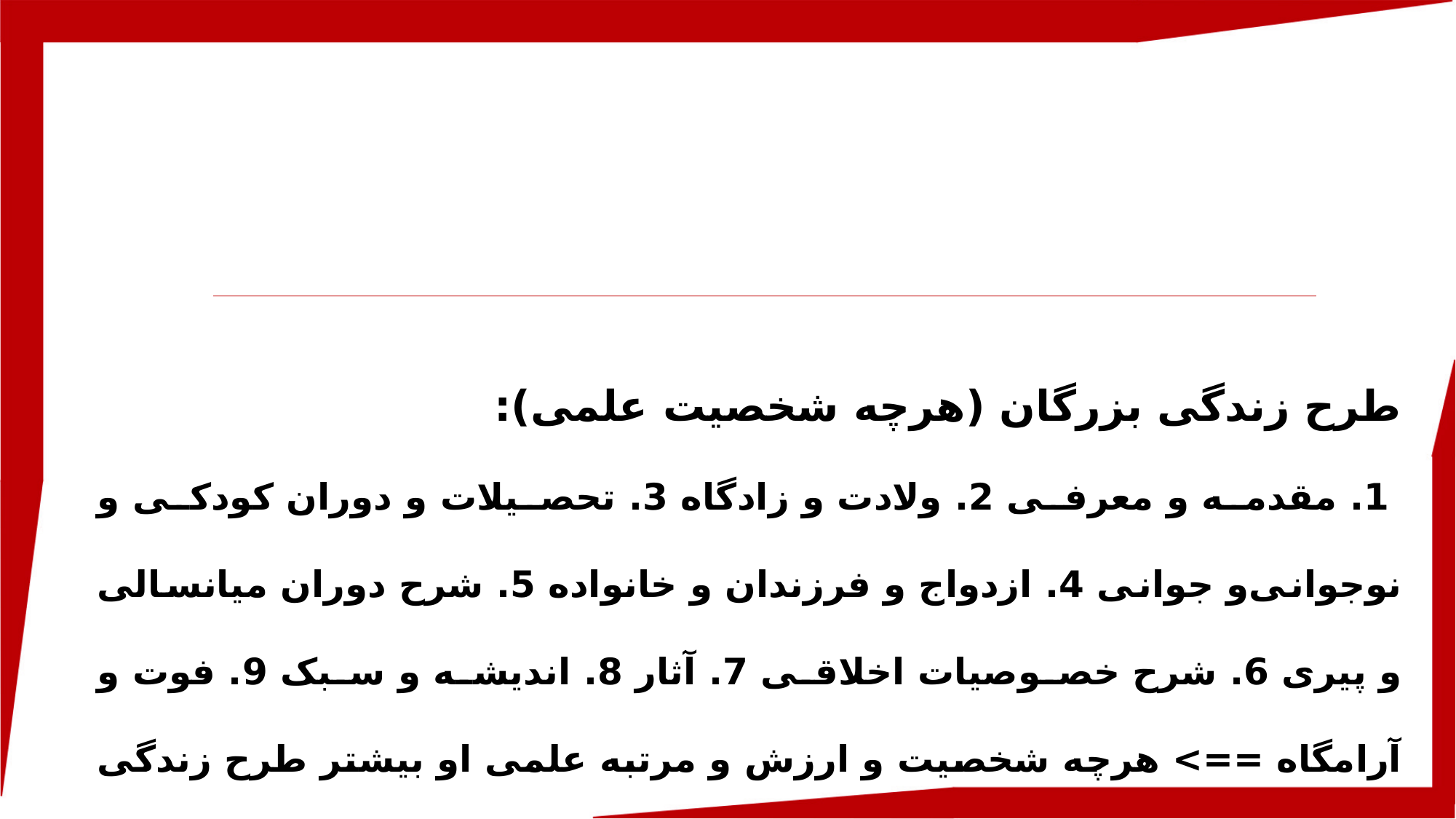

طرح زندگی بزرگان (هرچه شخصیت علمی):
 1. مقدمه و معرفی 2. ولادت و زادگاه 3. تحصیلات و دوران کودکی و نوجوانی	و جوانی 4. ازدواج و فرزندان و خانواده 5. شرح دوران میانسالی و پیری 6. شرح خصوصیات اخلاقی 7. آثار 8. اندیشه و سبک 9. فوت و آرامگاه ==> هرچه شخصیت و ارزش و مرتبه علمی او بیشتر طرح زندگی او گسترده­تر است.